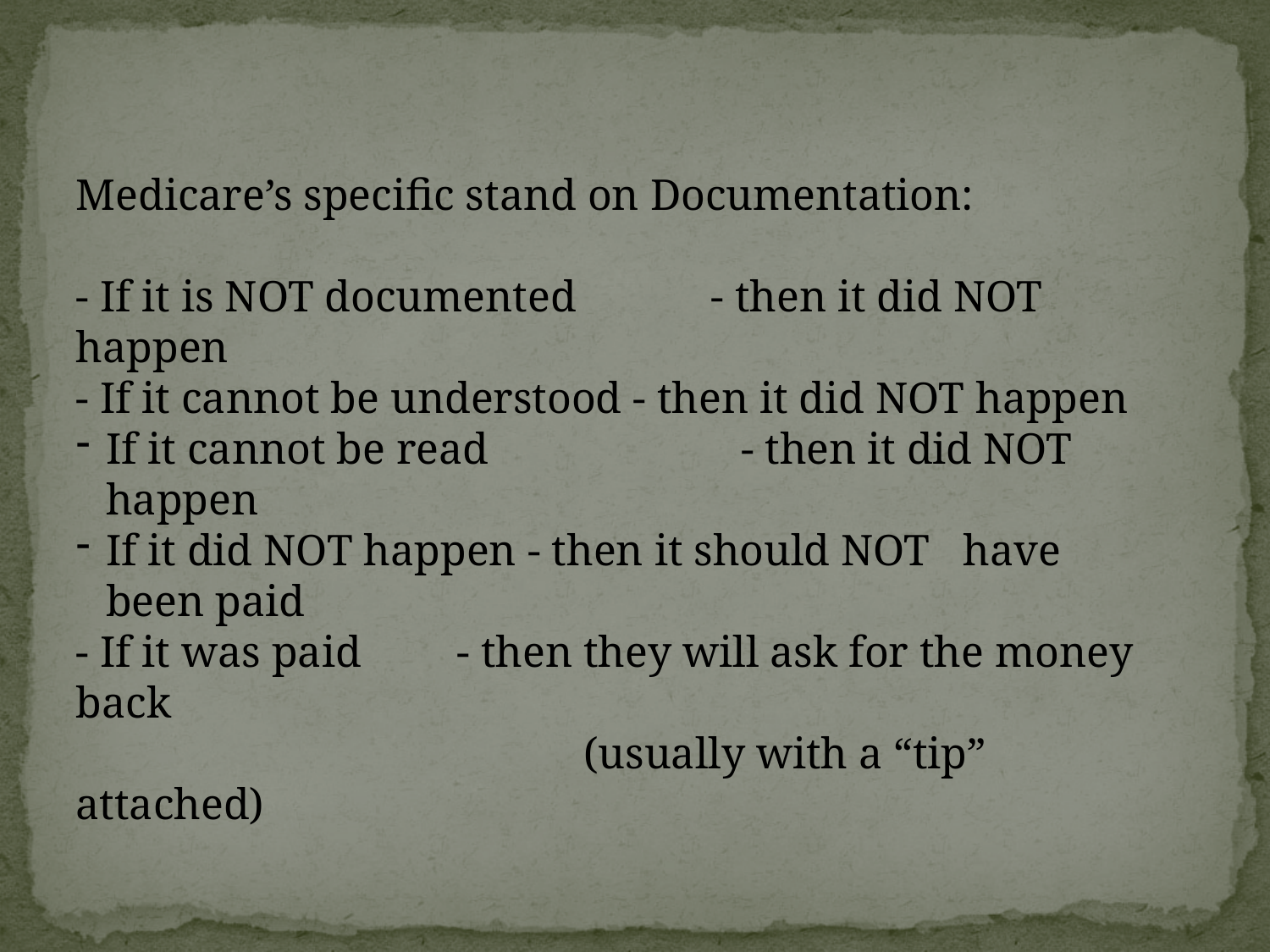

Medicare’s specific stand on Documentation:

- If it is NOT documented 	- then it did NOT happen
- If it cannot be understood - then it did NOT happen
If it cannot be read 		- then it did NOT happen
If it did NOT happen - then it should NOT   have    been paid
- If it was paid 	- then they will ask for the money back
				(usually with a “tip” attached)